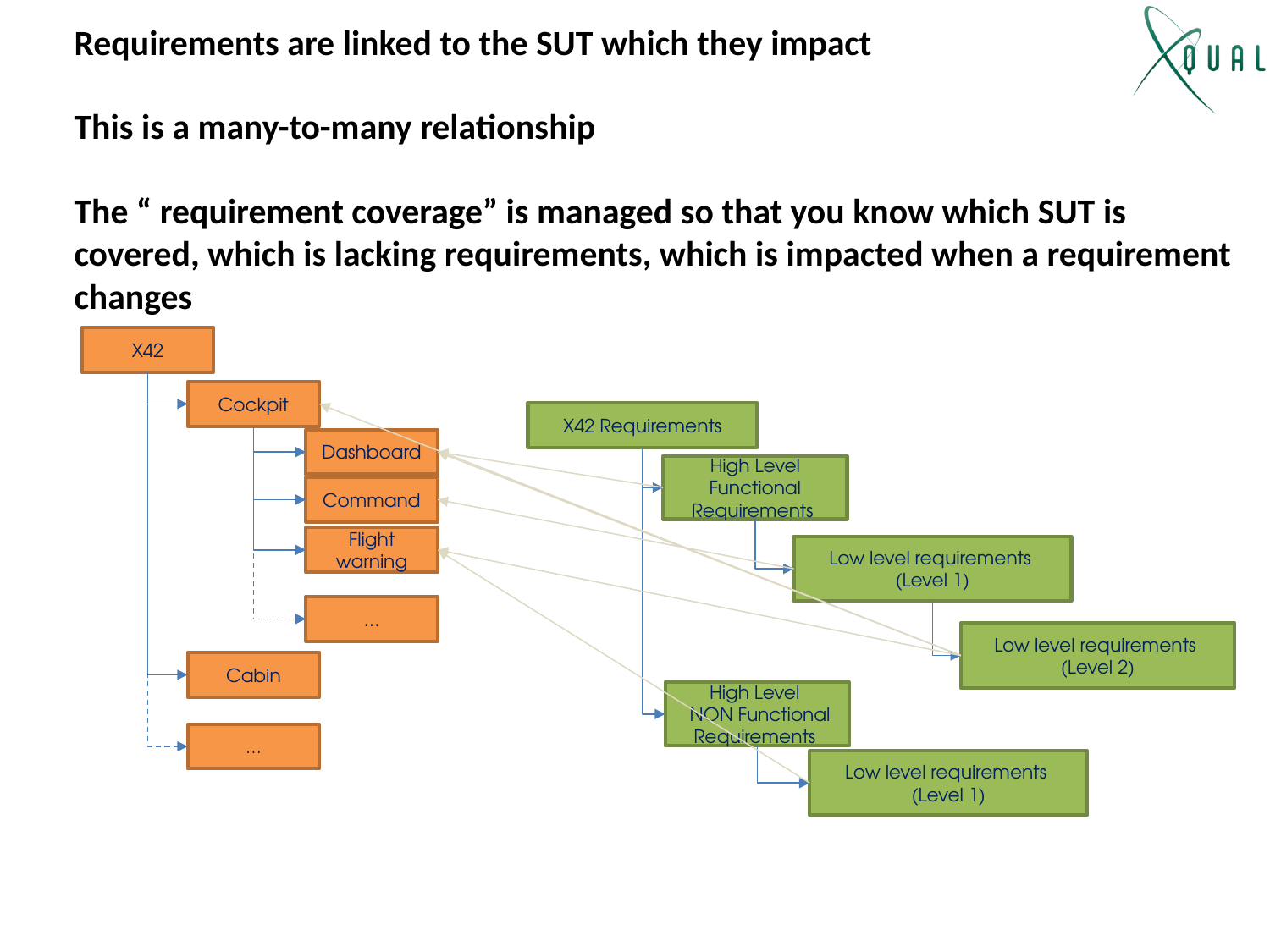

Requirements are linked to the SUT which they impact

This is a many-to-many relationship

The “ requirement coverage” is managed so that you know which SUT is covered, which is lacking requirements, which is impacted when a requirement changes
X42
Cockpit
X42 Requirements
Dashboard
High Level Functional Requirements
Command
Flight warning
Low level requirements  (Level 1)
…
Low level requirements  (Level 2)
Cabin
High Level
 NON Functional Requirements
…
Low level requirements  (Level 1)